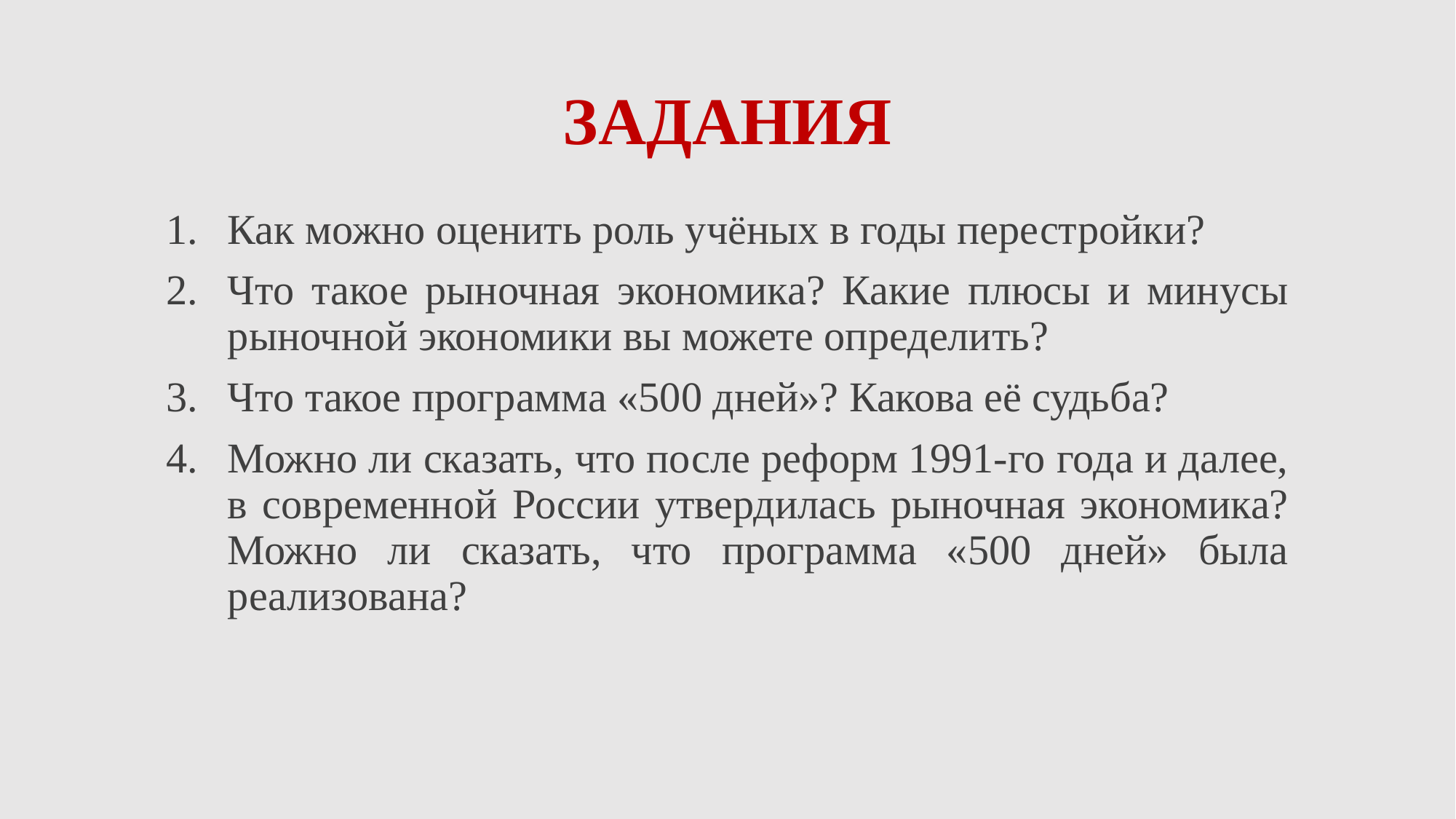

# ЗАДАНИЯ
Как можно оценить роль учёных в годы перестройки?
Что такое рыночная экономика? Какие плюсы и минусы рыночной экономики вы можете определить?
Что такое программа «500 дней»? Какова её судьба?
Можно ли сказать, что после реформ 1991-го года и далее, в современной России утвердилась рыночная экономика? Можно ли сказать, что программа «500 дней» была реализована?